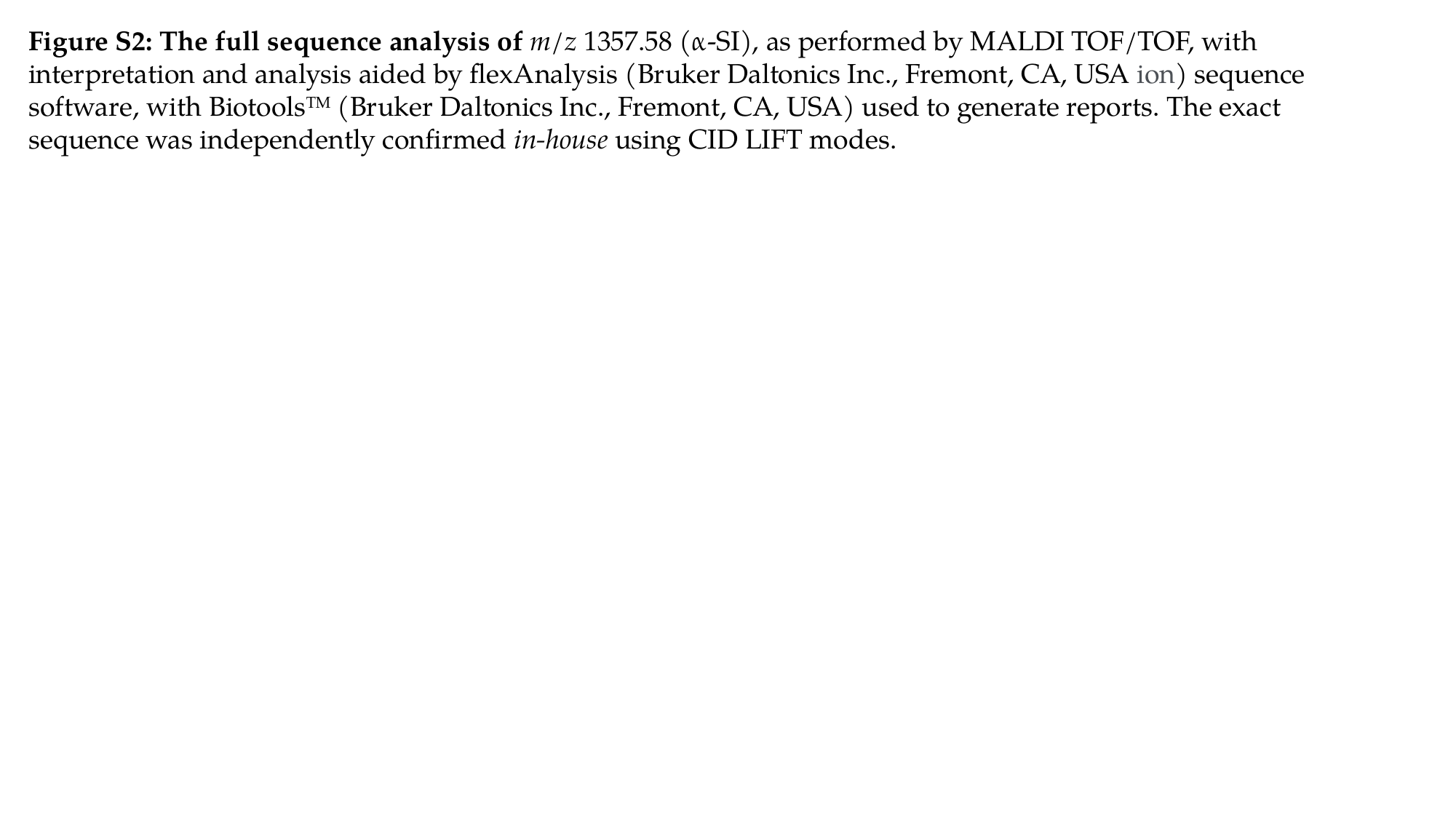

Figure S2: The full sequence analysis of m/z 1357.58 (α-SI), as performed by MALDI TOF/TOF, with interpretation and analysis aided by flexAnalysis (Bruker Daltonics Inc., Fremont, CA, USA ion) sequence software, with BiotoolsTM (Bruker Daltonics Inc., Fremont, CA, USA) used to generate reports. The exact sequence was independently confirmed in-house using CID LIFT modes.